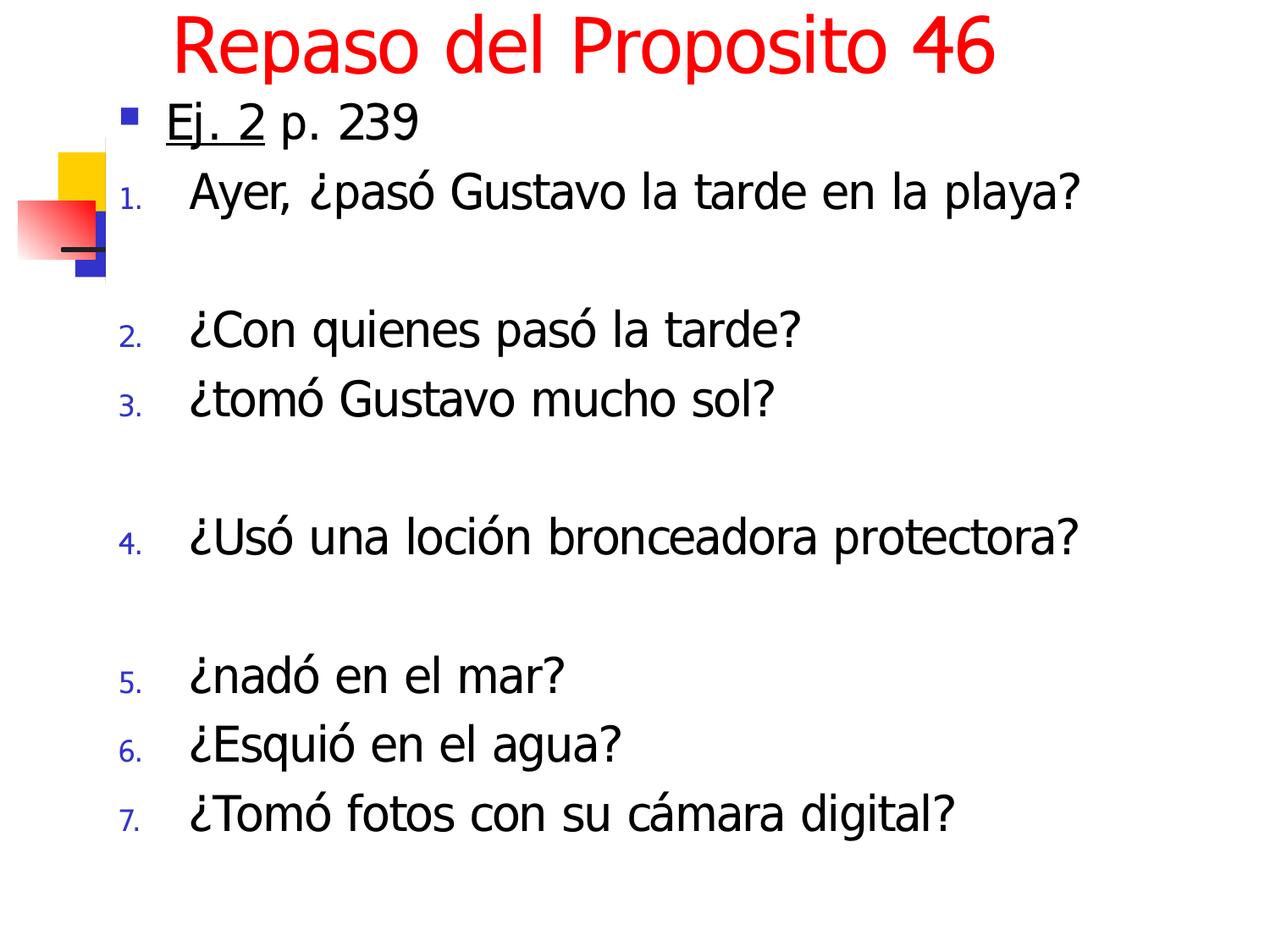

# Repaso del Proposito 46
Ej. 2 p. 239
Ayer, ¿pasó Gustavo la tarde en la playa?

¿Con quienes pasó la tarde?
¿tomó Gustavo mucho sol?

¿Usó una loción bronceadora protectora?

¿nadó en el mar?
¿Esquió en el agua?
¿Tomó fotos con su cámara digital?